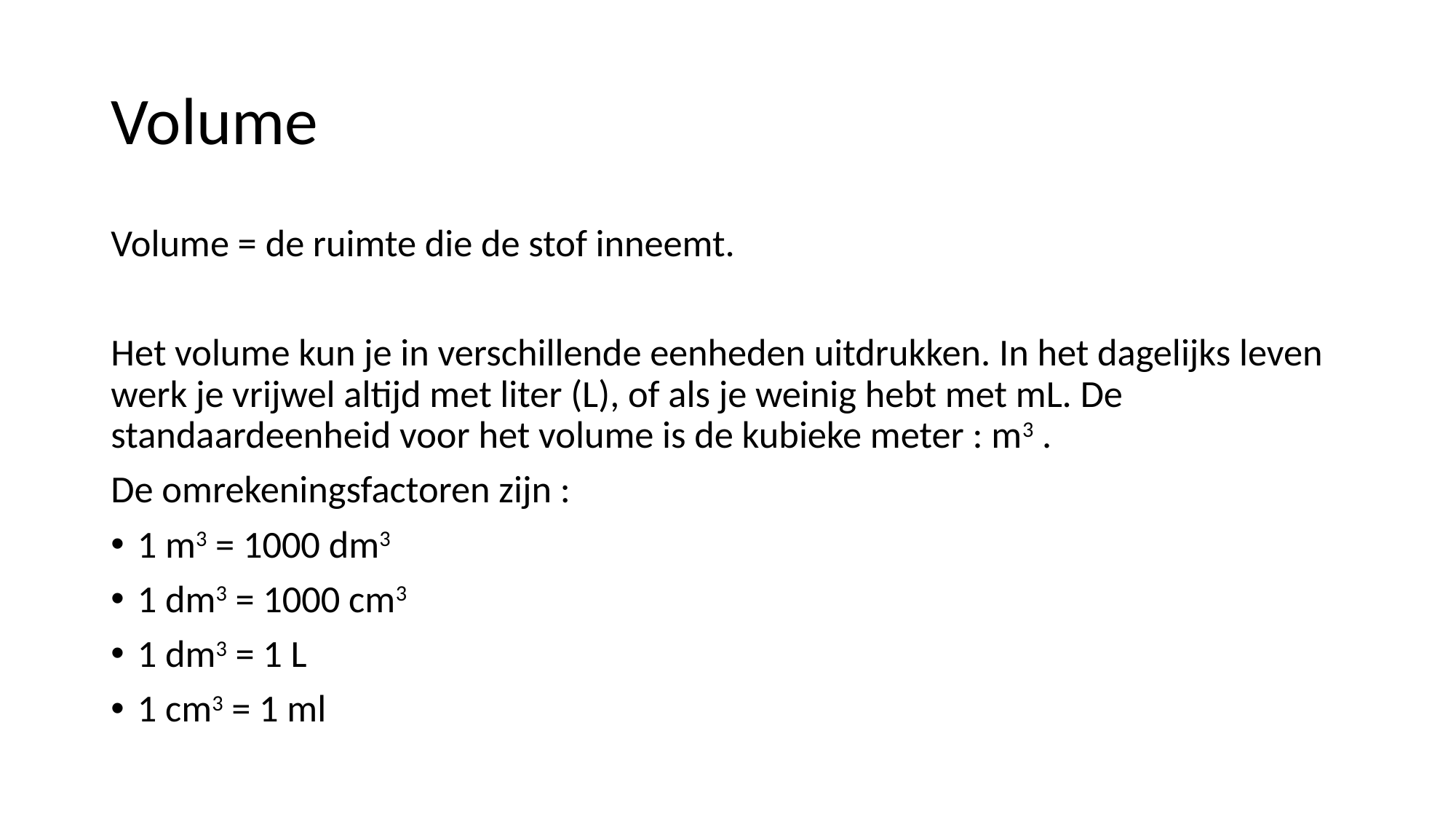

# Volume
Volume = de ruimte die de stof inneemt.

Het volume kun je in verschillende eenheden uitdrukken. In het dagelijks leven werk je vrijwel altijd met liter (L), of als je weinig hebt met mL. De standaardeenheid voor het volume is de kubieke meter : m3 .
De omrekeningsfactoren zijn :
1 m3 = 1000 dm3
1 dm3 = 1000 cm3
1 dm3 = 1 L
1 cm3 = 1 ml